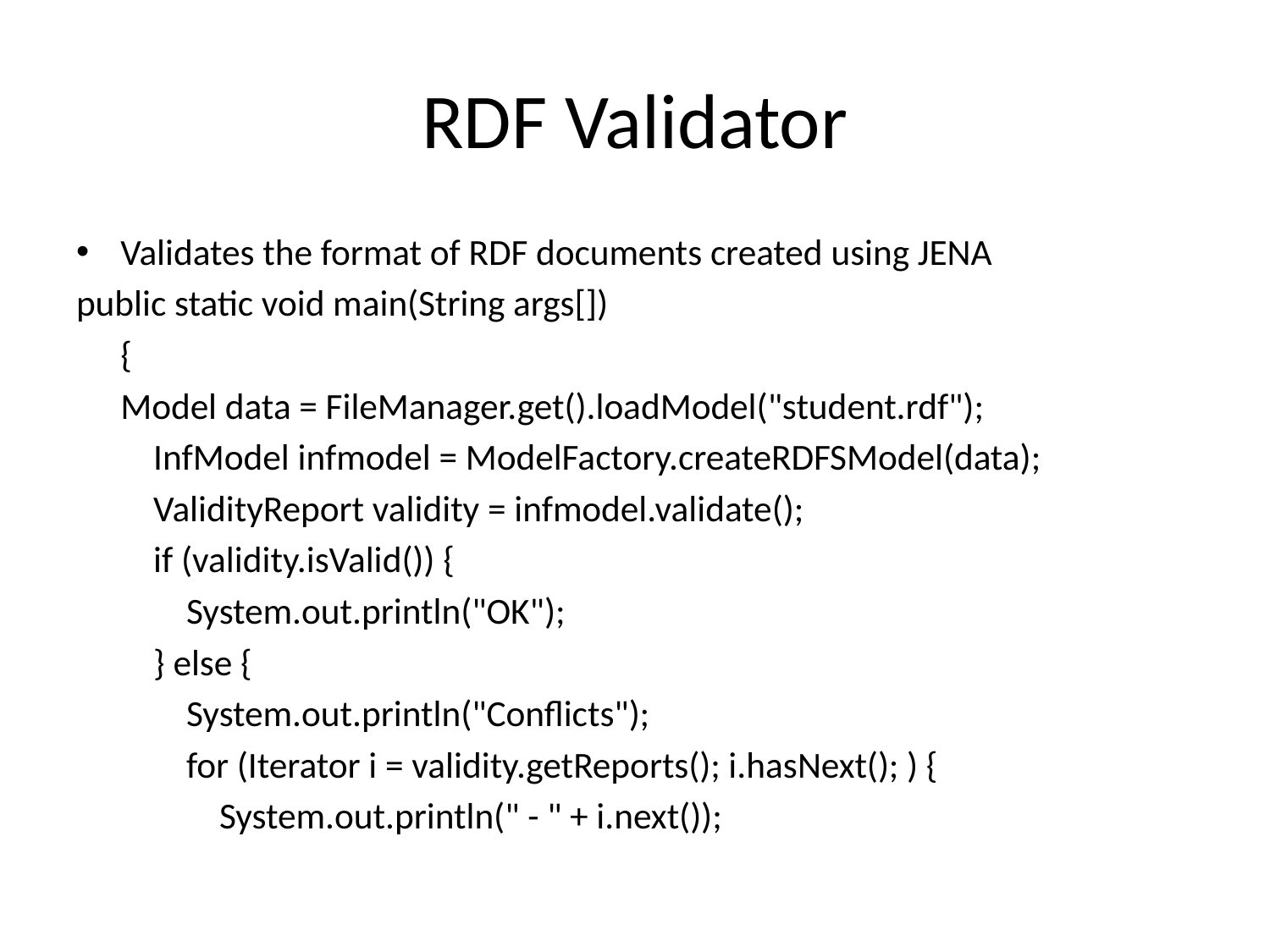

# RDF Validator
Validates the format of RDF documents created using JENA
public static void main(String args[])
	{
		Model data = FileManager.get().loadModel("student.rdf");
	    InfModel infmodel = ModelFactory.createRDFSModel(data);
	    ValidityReport validity = infmodel.validate();
	    if (validity.isValid()) {
	        System.out.println("OK");
	    } else {
	        System.out.println("Conflicts");
	        for (Iterator i = validity.getReports(); i.hasNext(); ) {
	            System.out.println(" - " + i.next());